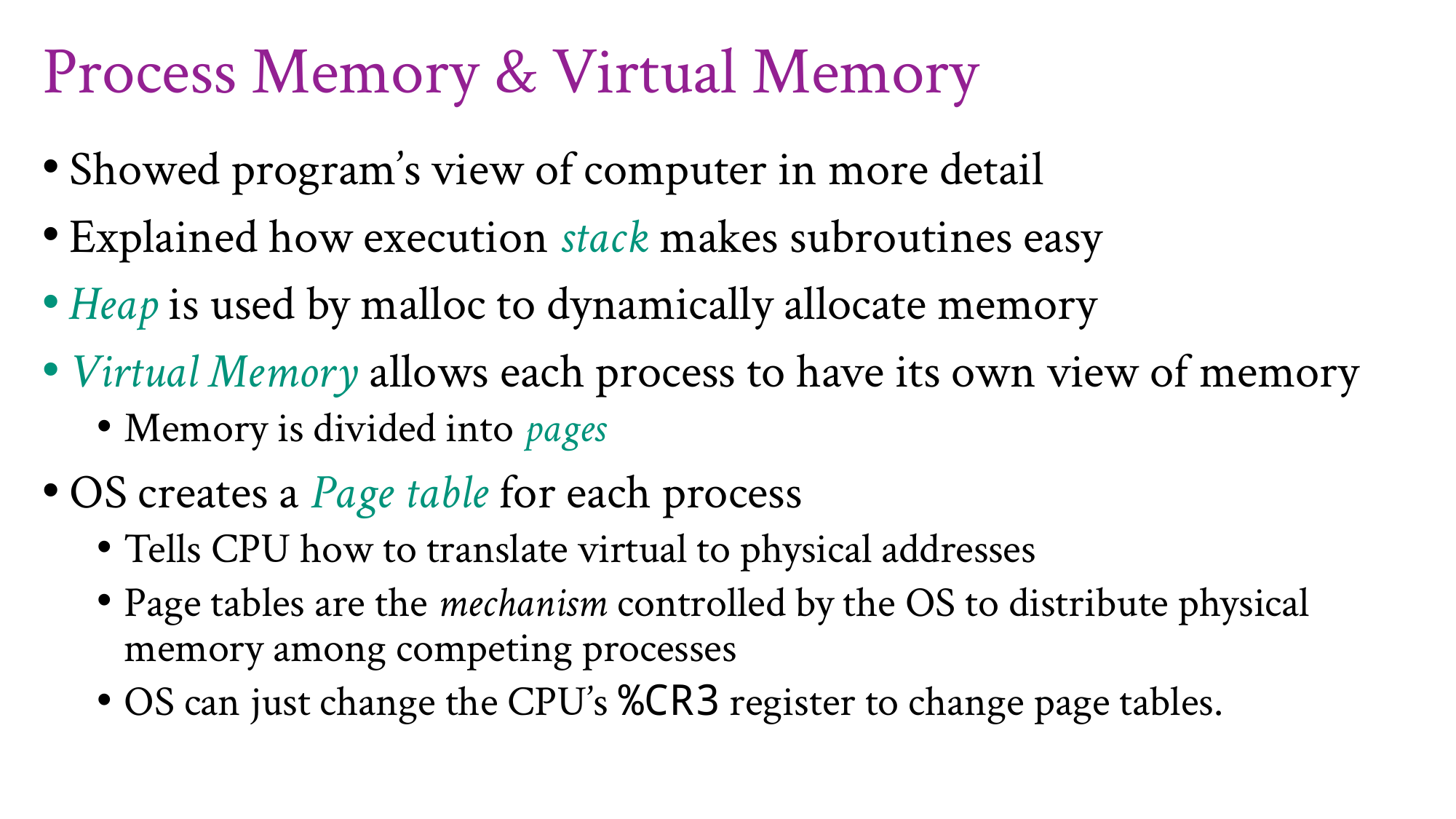

# Process Memory & Virtual Memory
Showed program’s view of computer in more detail
Explained how execution stack makes subroutines easy
Heap is used by malloc to dynamically allocate memory
Virtual Memory allows each process to have its own view of memory
Memory is divided into pages
OS creates a Page table for each process
Tells CPU how to translate virtual to physical addresses
Page tables are the mechanism controlled by the OS to distribute physical memory among competing processes
OS can just change the CPU’s %CR3 register to change page tables.